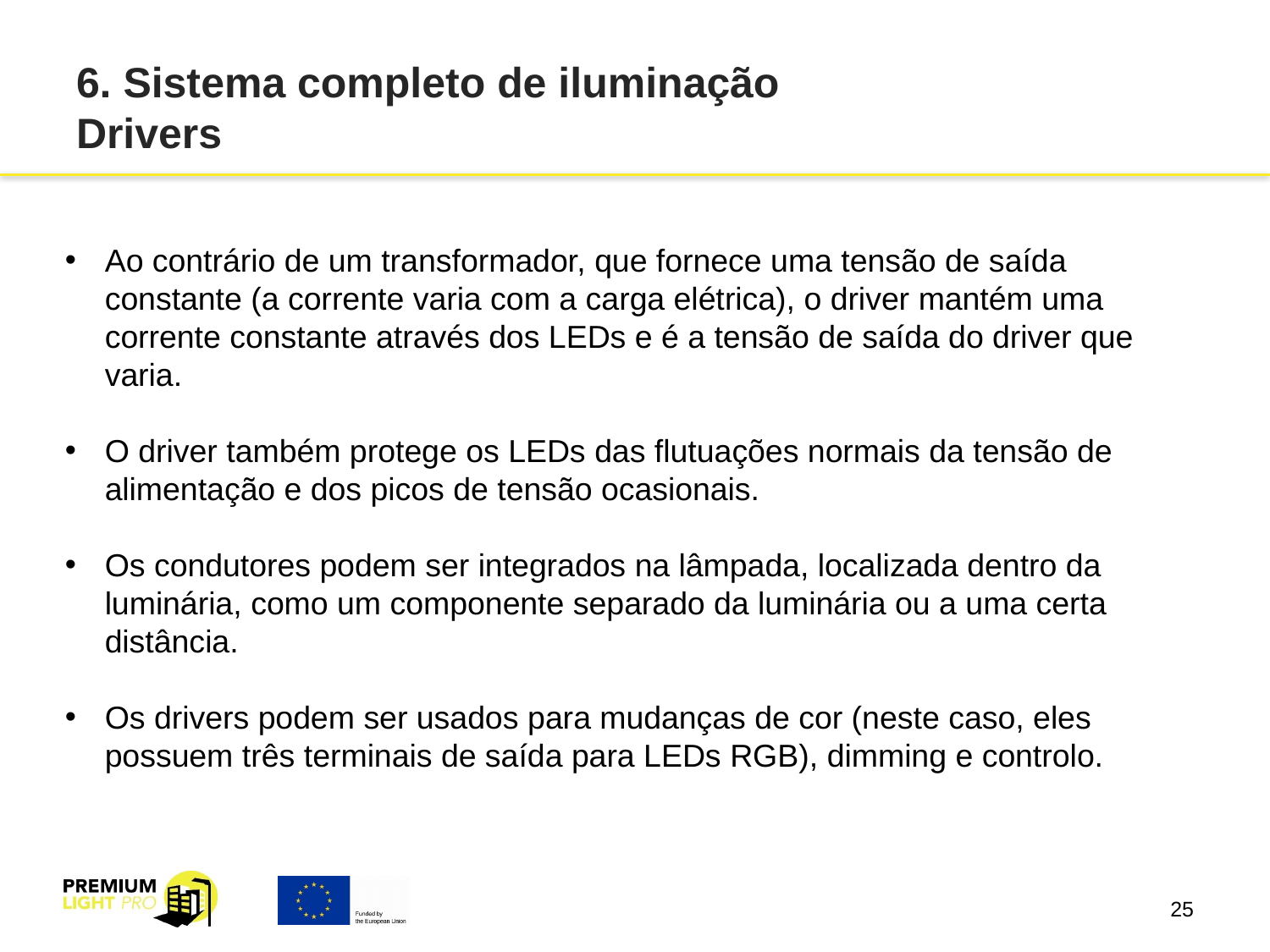

# 6. Sistema completo de iluminação Drivers
Ao contrário de um transformador, que fornece uma tensão de saída constante (a corrente varia com a carga elétrica), o driver mantém uma corrente constante através dos LEDs e é a tensão de saída do driver que varia.

O driver também protege os LEDs das flutuações normais da tensão de alimentação e dos picos de tensão ocasionais.

Os condutores podem ser integrados na lâmpada, localizada dentro da luminária, como um componente separado da luminária ou a uma certa distância.

Os drivers podem ser usados ​​para mudanças de cor (neste caso, eles possuem três terminais de saída para LEDs RGB), dimming e controlo.